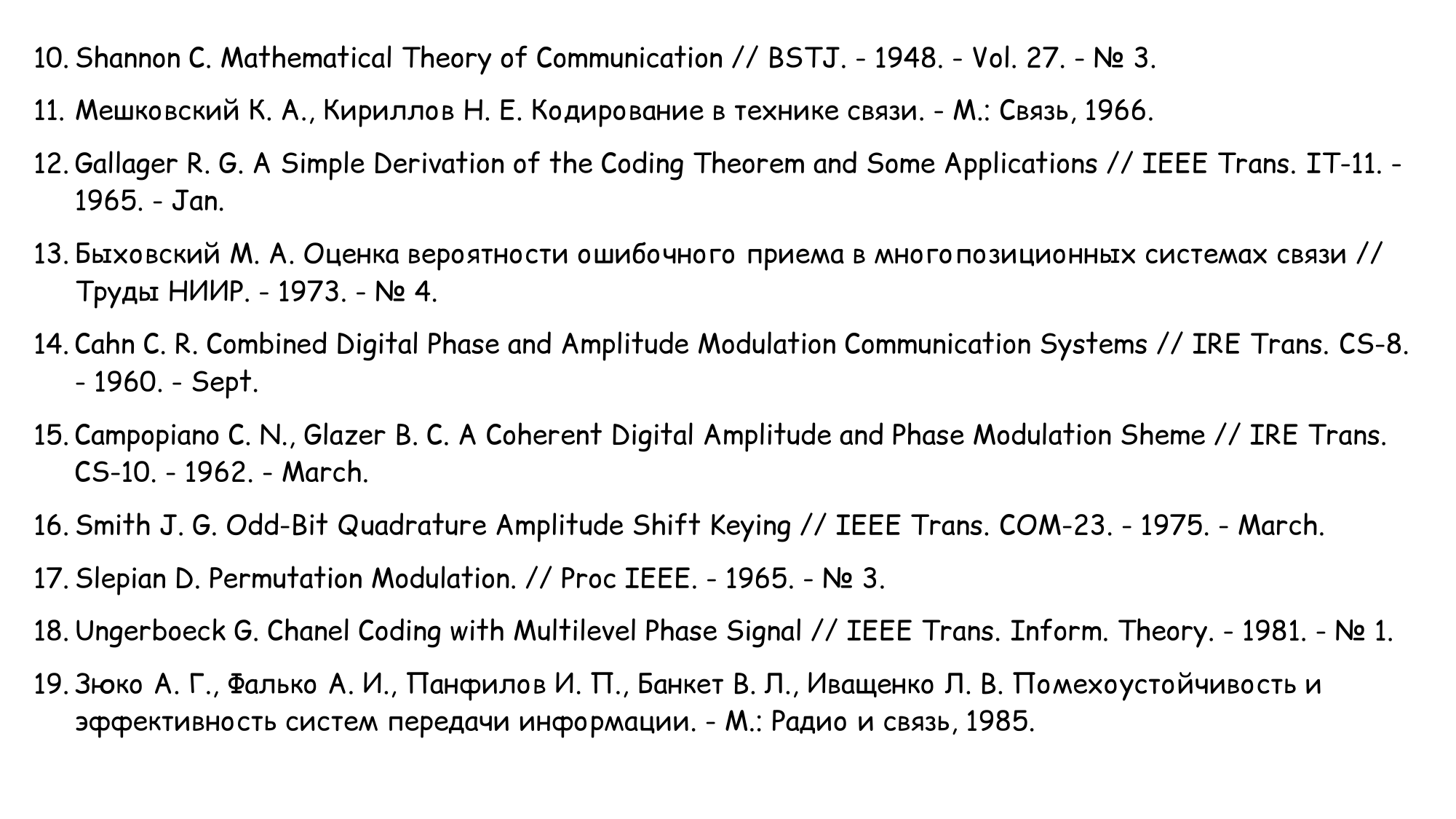

Shannon C. Mathematical Theory of Communication // BSTJ. - 1948. - Vol. 27. - № 3.
Мешковский К. А., Кириллов Н. Е. Кодирование в технике связи. - М.: Связь, 1966.
Gallager R. G. A Simple Derivation of the Coding Theorem and Some Applications // IEEE Trans. IT-11. - 1965. - Jan.
Быховский М. А. Оценка вероятности ошибочного приема в многопозиционных системах связи // Труды НИИР. - 1973. - № 4.
Cahn С. R. Combined Digital Phase and Amplitude Modulation Communication Systems // IRE Trans. CS-8. - 1960. - Sept.
Campopiano C. N., Glazer B. C. A Coherent Digital Amplitude and Phase Modulation Sheme // IRE Trans. CS-10. - 1962. - March.
Smith J. G. Odd-Bit Quadrature Amplitude Shift Keying // IEEE Trans. COM-23. - 1975. - March.
Slepian D. Permutation Modulation. // Proc IEEE. - 1965. - № 3.
Ungerboeck G. Chanel Coding with Multilevel Phase Signal // IEEE Trans. Inform. Theory. - 1981. - № 1.
Зюко А. Г., Фалько А. И., Панфилов И. П., Банкет В. Л., Иващенко Л. В. Помехоустойчивость и эффективность систем передачи информации. - М.: Радио и связь, 1985.